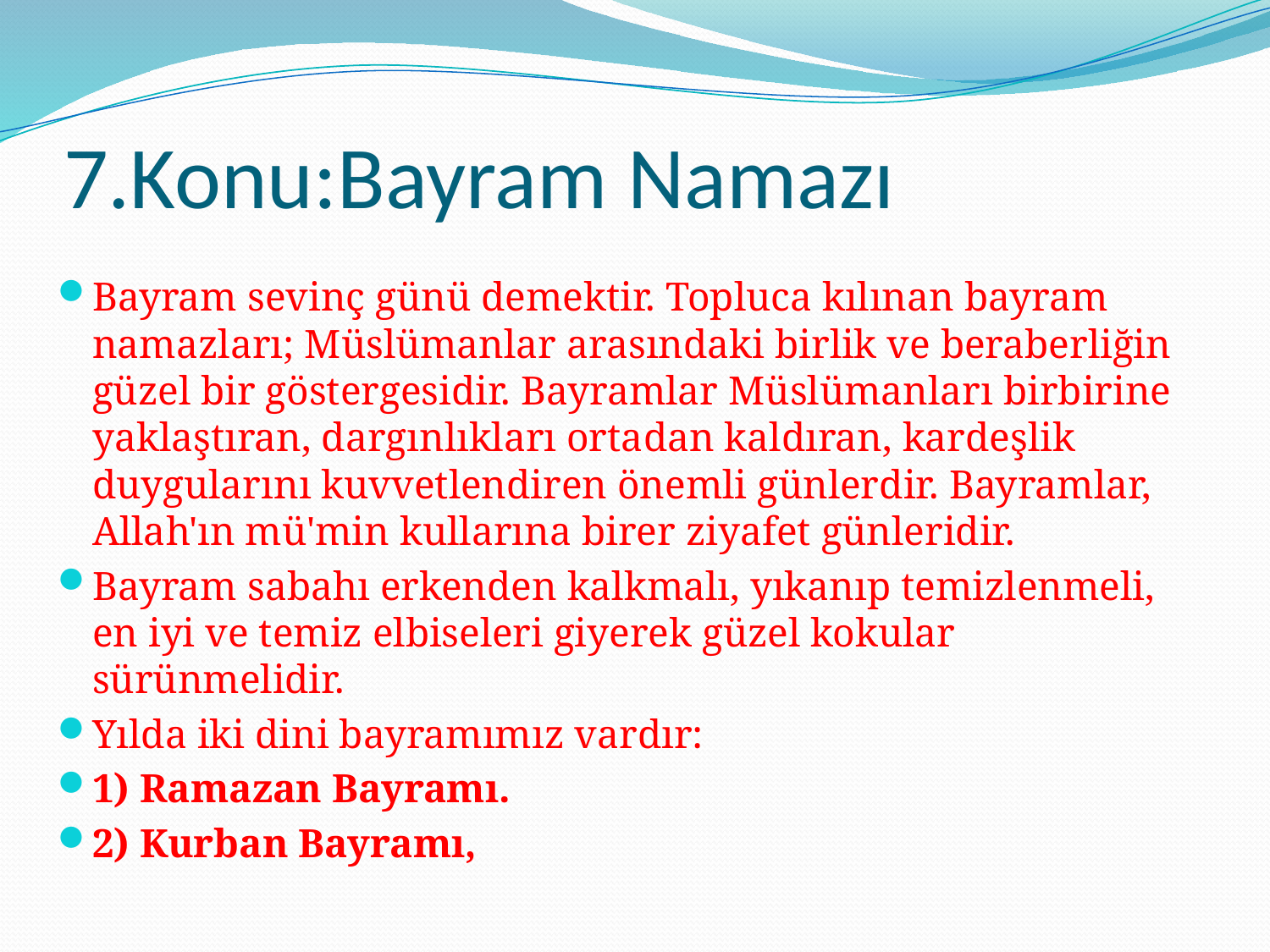

# 7.Konu:Bayram Namazı
Bayram sevinç günü demektir. Topluca kılınan bayram namazları; Müslümanlar arasındaki birlik ve beraberliğin güzel bir göstergesidir. Bayramlar Müslümanları birbirine yaklaştıran, dargınlıkları ortadan kaldıran, kardeşlik duygularını kuvvetlendiren önemli günlerdir. Bayramlar, Allah'ın mü'min kullarına birer ziyafet günleridir.
Bayram sabahı erkenden kalkmalı, yıkanıp temizlenmeli, en iyi ve temiz elbiseleri giyerek güzel kokular sürünmelidir.
Yılda iki dini bayramımız vardır:
1) Ramazan Bayramı.
2) Kurban Bayramı,